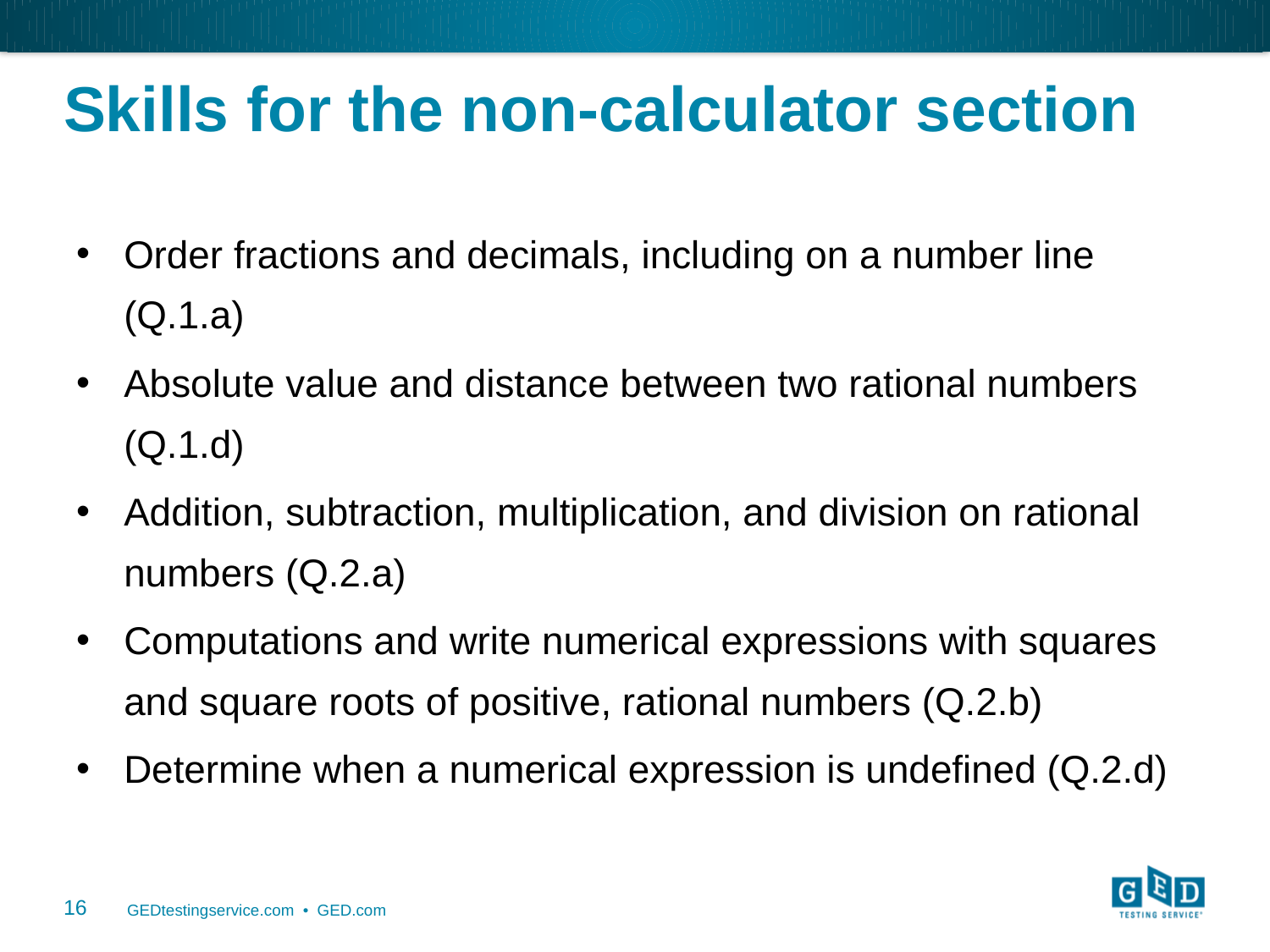

# Skills for the non-calculator section
Order fractions and decimals, including on a number line (Q.1.a)
Absolute value and distance between two rational numbers (Q.1.d)
Addition, subtraction, multiplication, and division on rational numbers (Q.2.a)
Computations and write numerical expressions with squares and square roots of positive, rational numbers (Q.2.b)
Determine when a numerical expression is undefined (Q.2.d)
16